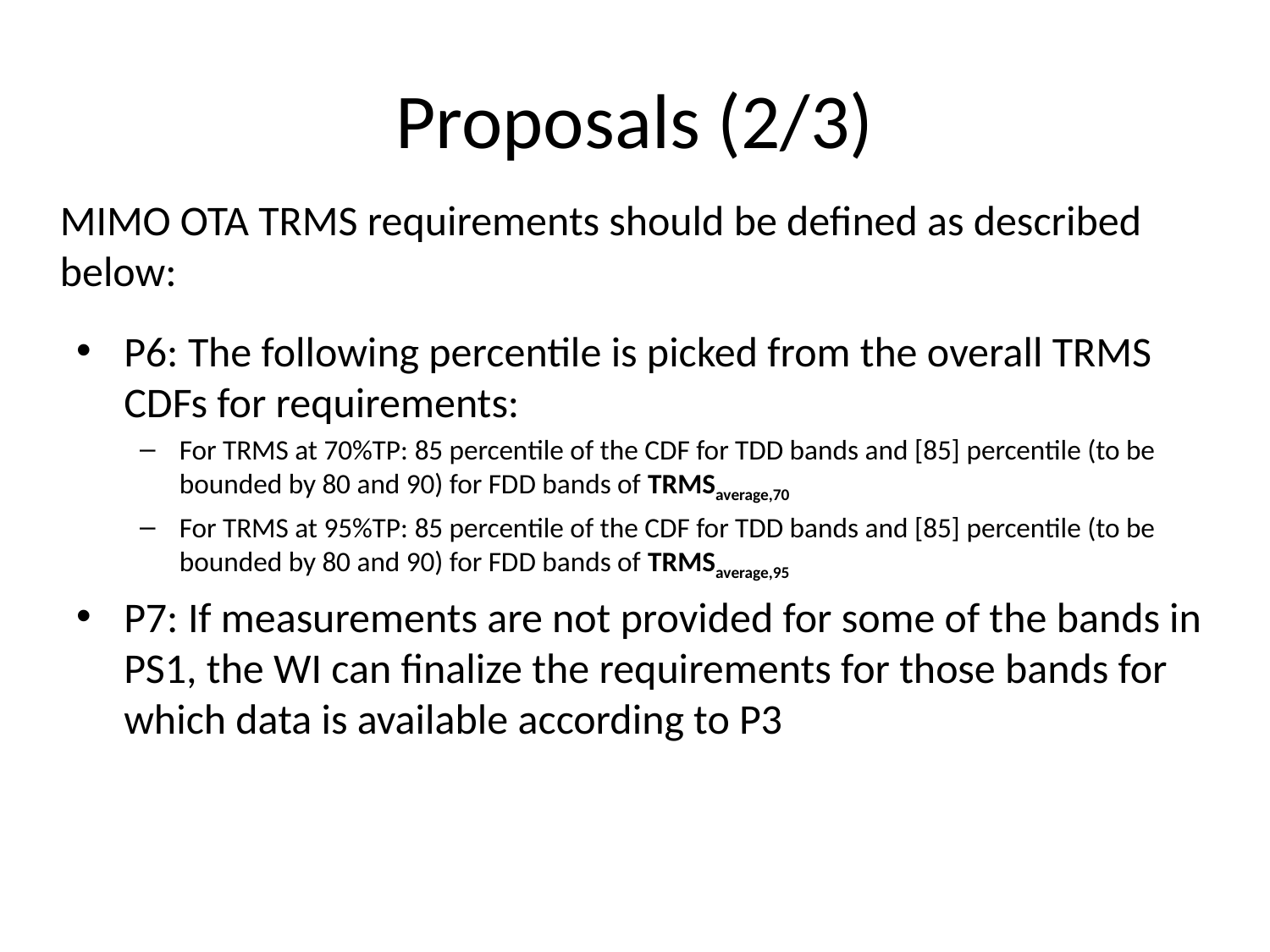

# Proposals (2/3)
MIMO OTA TRMS requirements should be defined as described below:
P6: The following percentile is picked from the overall TRMS CDFs for requirements:
For TRMS at 70%TP: 85 percentile of the CDF for TDD bands and [85] percentile (to be bounded by 80 and 90) for FDD bands of TRMSaverage,70
For TRMS at 95%TP: 85 percentile of the CDF for TDD bands and [85] percentile (to be bounded by 80 and 90) for FDD bands of TRMSaverage,95
P7: If measurements are not provided for some of the bands in PS1, the WI can finalize the requirements for those bands for which data is available according to P3